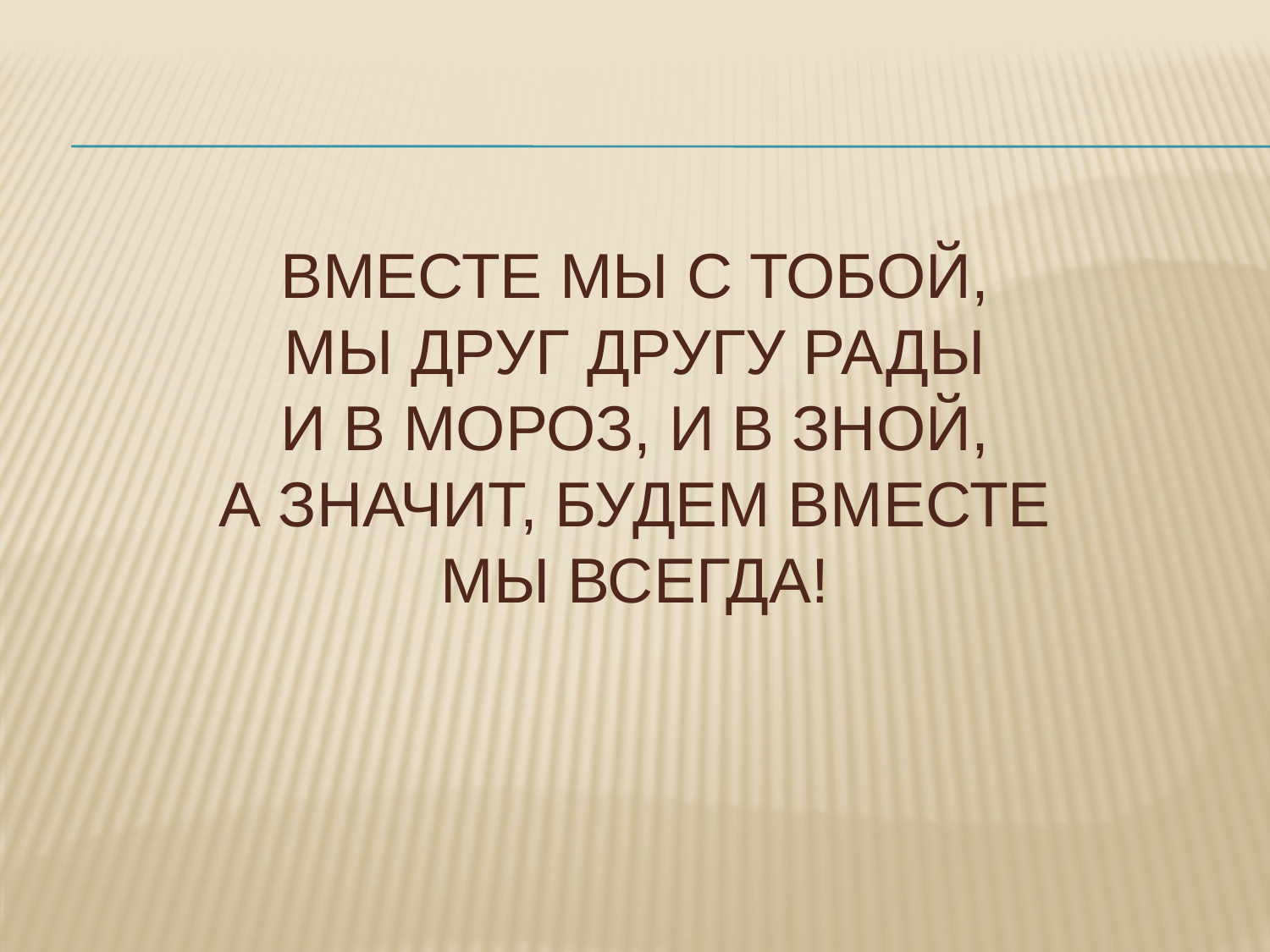

# Вместе мы с тобой, Мы друг другу рады И в мороз, и в зной, А значит, будем вместе Мы всегда!